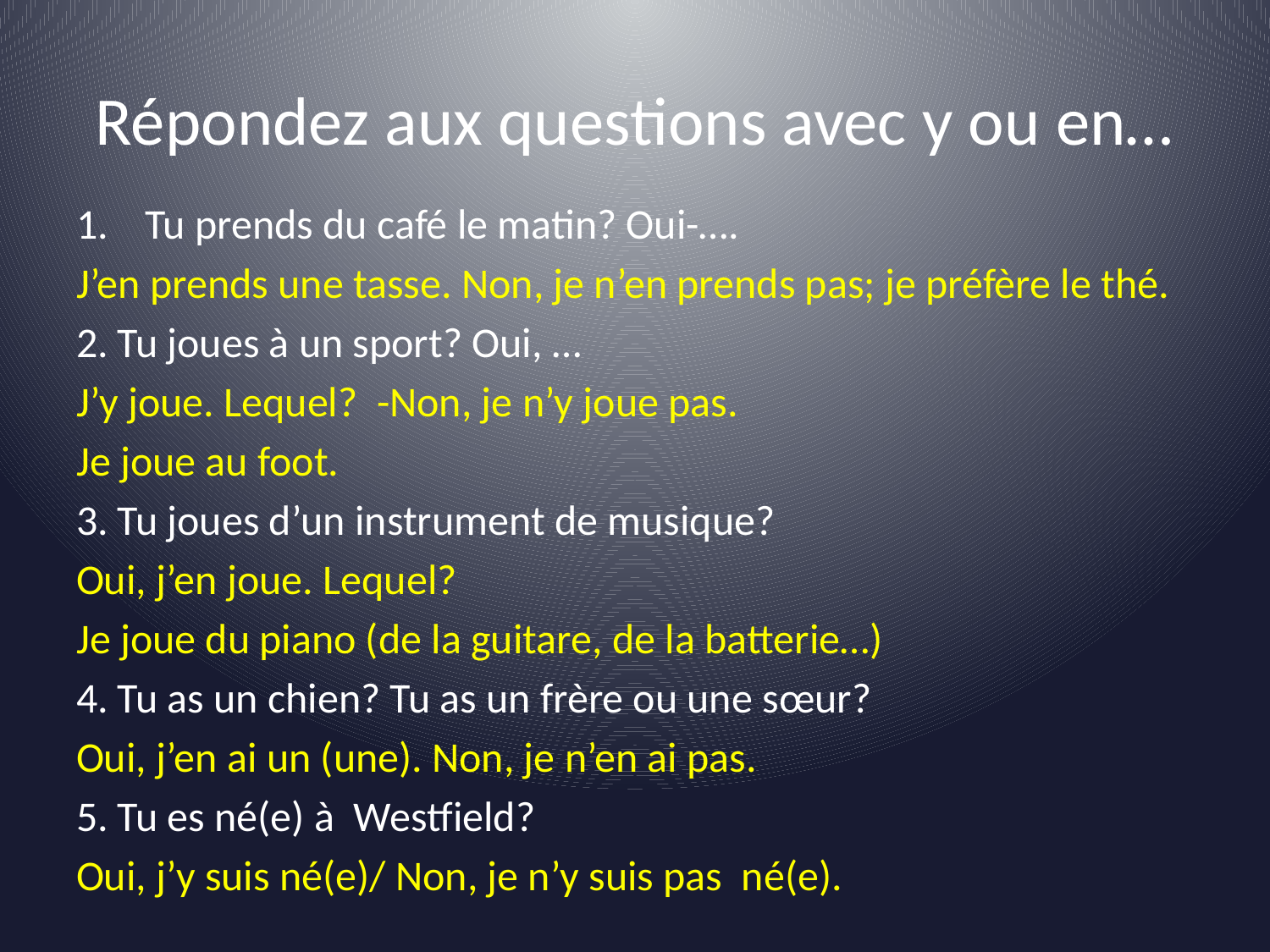

# Répondez aux questions avec y ou en…
Tu prends du café le matin? Oui-….
J’en prends une tasse. Non, je n’en prends pas; je préfère le thé.
2. Tu joues à un sport? Oui, …
J’y joue. Lequel?  -Non, je n’y joue pas.
Je joue au foot.
3. Tu joues d’un instrument de musique?
Oui, j’en joue. Lequel?
Je joue du piano (de la guitare, de la batterie…)
4. Tu as un chien? Tu as un frère ou une sœur?
Oui, j’en ai un (une). Non, je n’en ai pas.
5. Tu es né(e) à  Westfield?
Oui, j’y suis né(e)/ Non, je n’y suis pas  né(e).